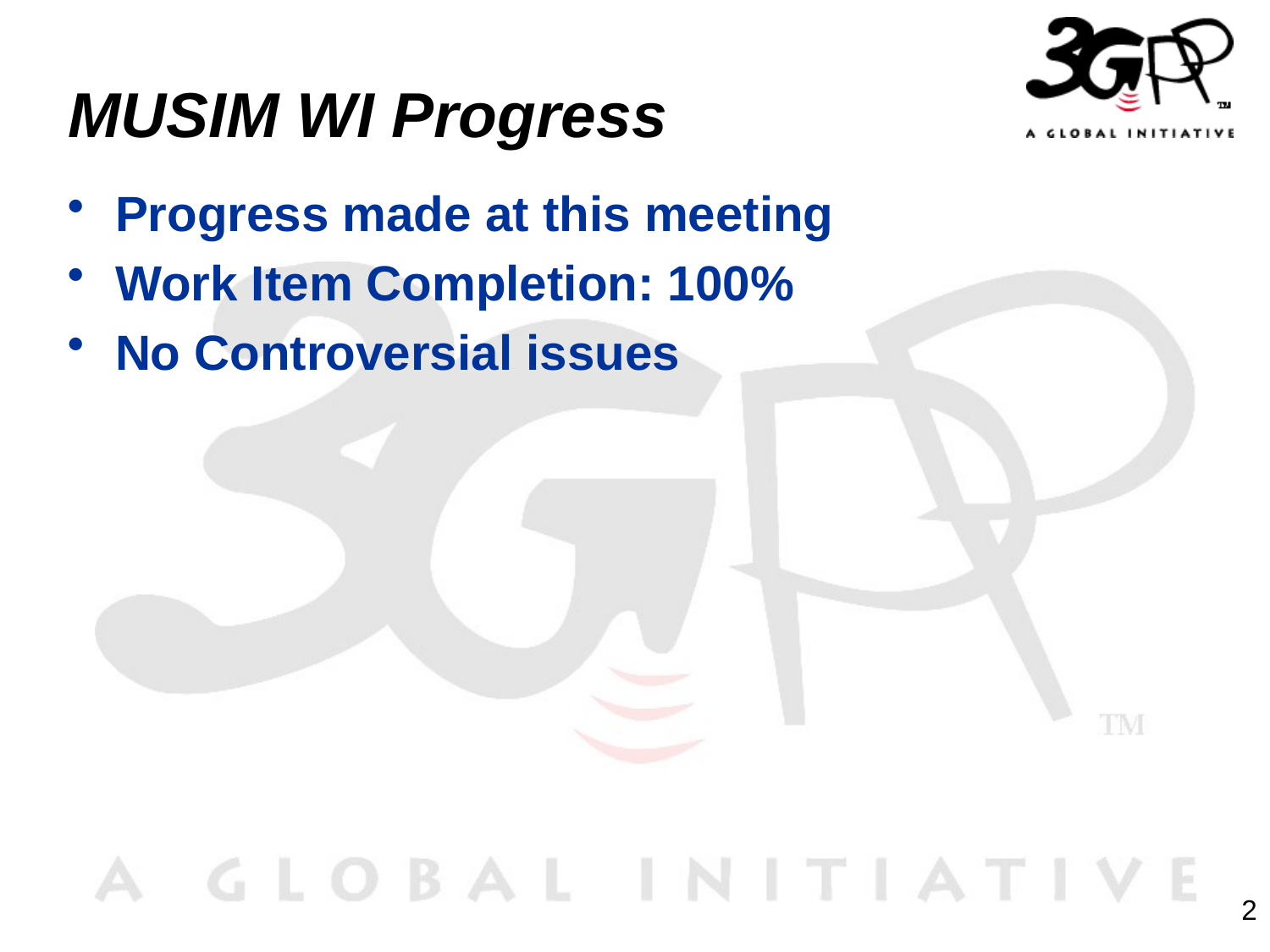

# MUSIM WI Progress
Progress made at this meeting
Work Item Completion: 100%
No Controversial issues
2